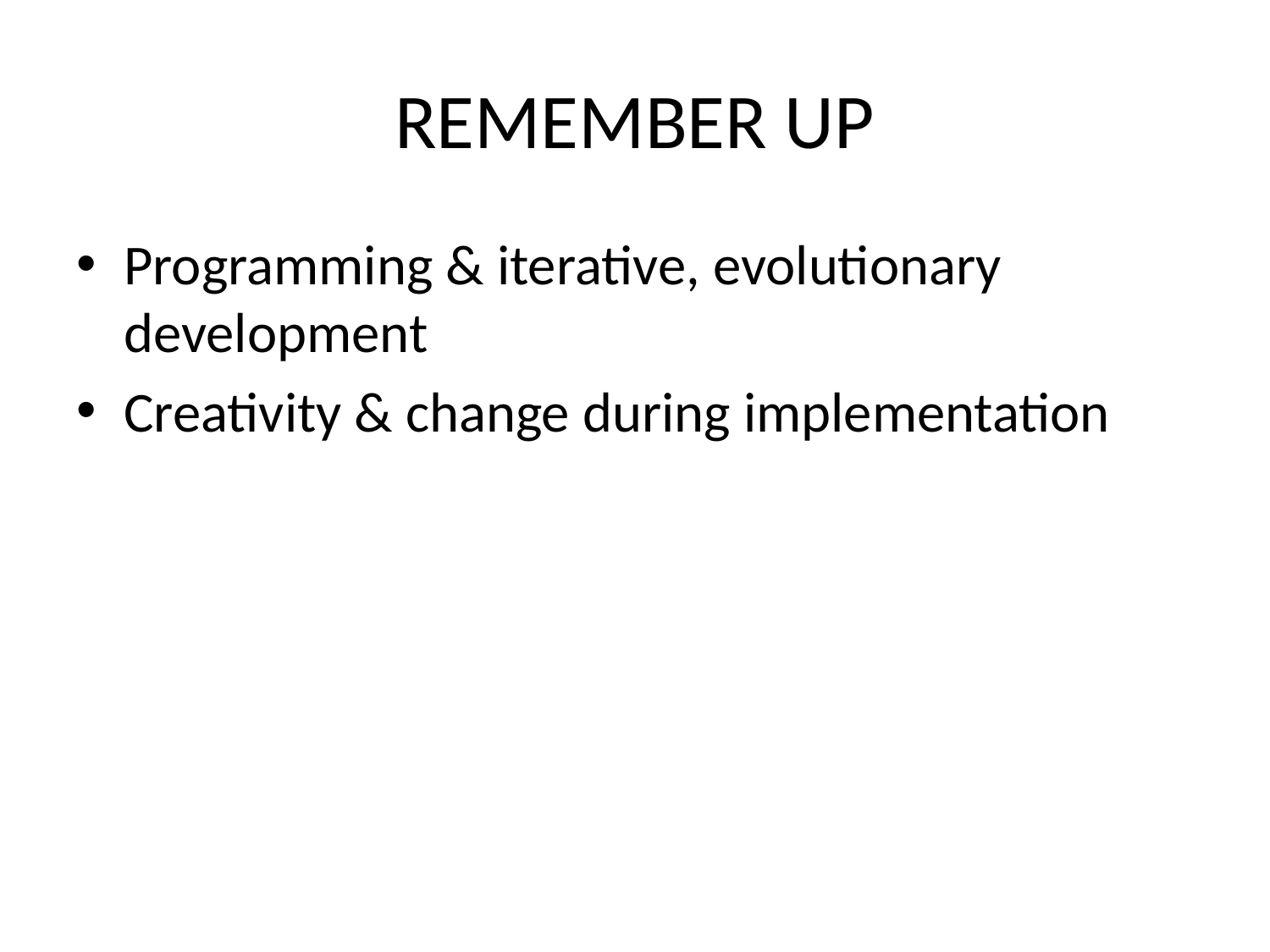

# REMEMBER UP
Programming & iterative, evolutionary development
Creativity & change during implementation